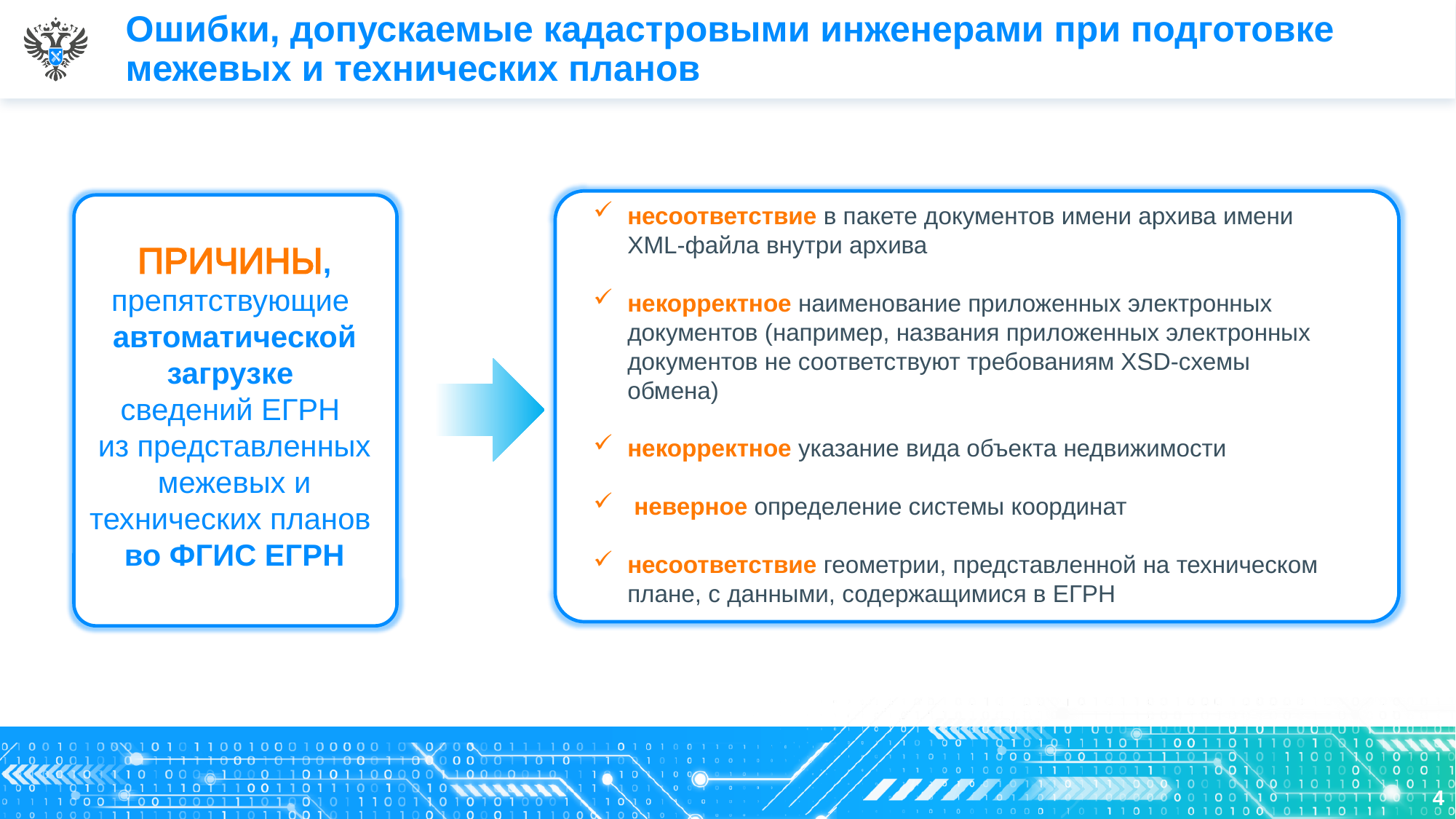

# Ошибки, допускаемые кадастровыми инженерами при подготовке межевых и технических планов

несоответствие в пакете документов имени архива имени
XML-файла внутри архива
некорректное наименование приложенных электронных документов (например, названия приложенных электронных документов не соответствуют требованиям ХSD-схемы обмена)
некорректное указание вида объекта недвижимости
 неверное определение системы координат
несоответствие геометрии, представленной на техническом плане, с данными, содержащимися в ЕГРН
ПРИЧИНЫ, препятствующие
автоматической загрузке
сведений ЕГРН
из представленных межевых и технических планов
во ФГИС ЕГРН

4